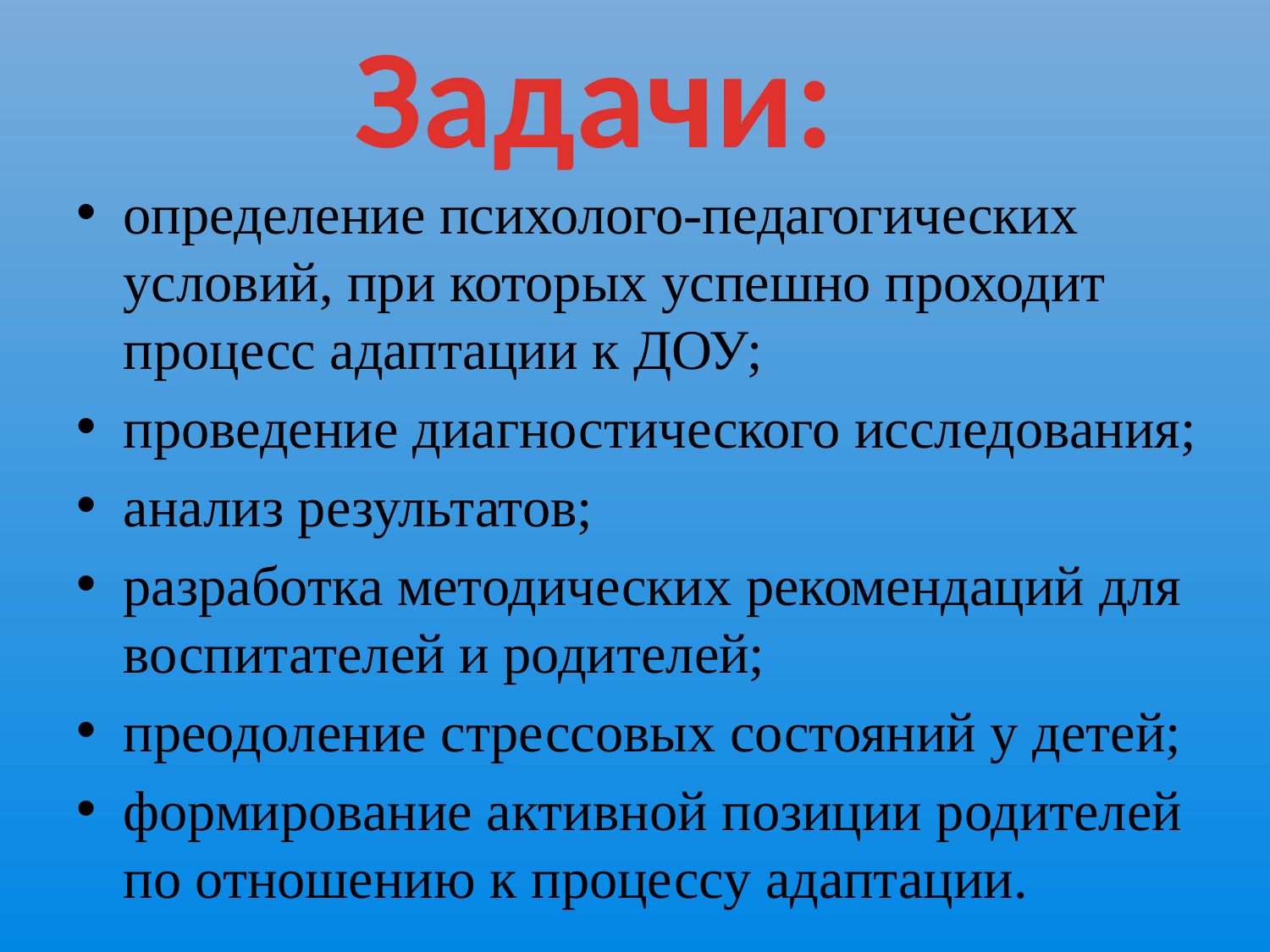

Задачи:
определение психолого-педагогических условий, при которых успешно проходит процесс адаптации к ДОУ;
проведение диагностического исследования;
анализ результатов;
разработка методических рекомендаций для воспитателей и родителей;
преодоление стрессовых состояний у детей;
формирование активной позиции родителей по отношению к процессу адаптации.